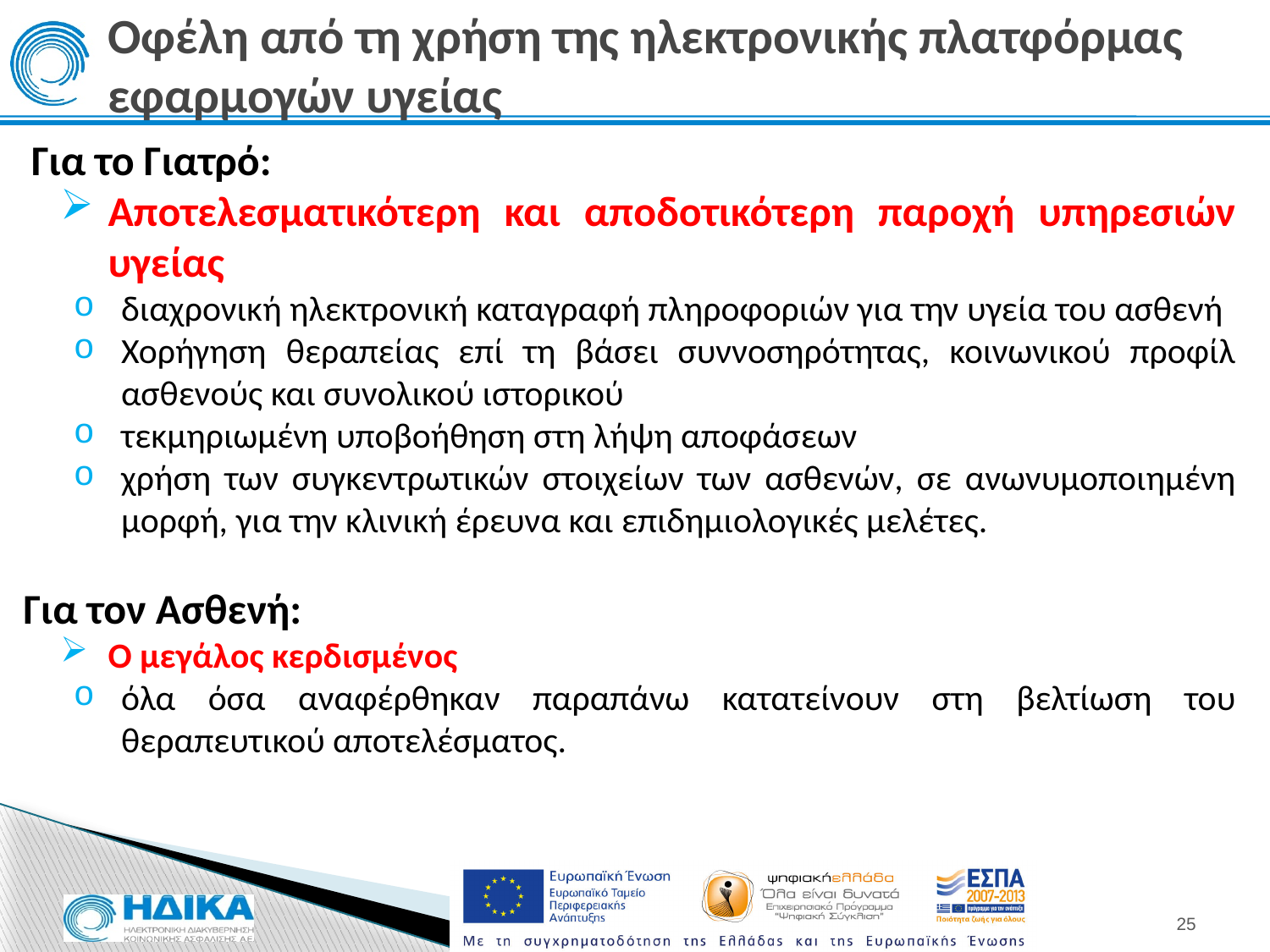

# Οφέλη από τη χρήση της ηλεκτρονικής πλατφόρμας εφαρμογών υγείας
 Για το Γιατρό:
Αποτελεσματικότερη και αποδοτικότερη παροχή υπηρεσιών υγείας
διαχρονική ηλεκτρονική καταγραφή πληροφοριών για την υγεία του ασθενή
Χορήγηση θεραπείας επί τη βάσει συννοσηρότητας, κοινωνικού προφίλ ασθενούς και συνολικού ιστορικού
τεκμηριωμένη υποβοήθηση στη λήψη αποφάσεων
χρήση των συγκεντρωτικών στοιχείων των ασθενών, σε ανωνυμοποιημένη μορφή, για την κλινική έρευνα και επιδημιολογικές μελέτες.

Για τον Ασθενή:
Ο μεγάλος κερδισμένος
όλα όσα αναφέρθηκαν παραπάνω κατατείνουν στη βελτίωση του θεραπευτικού αποτελέσματος.
25